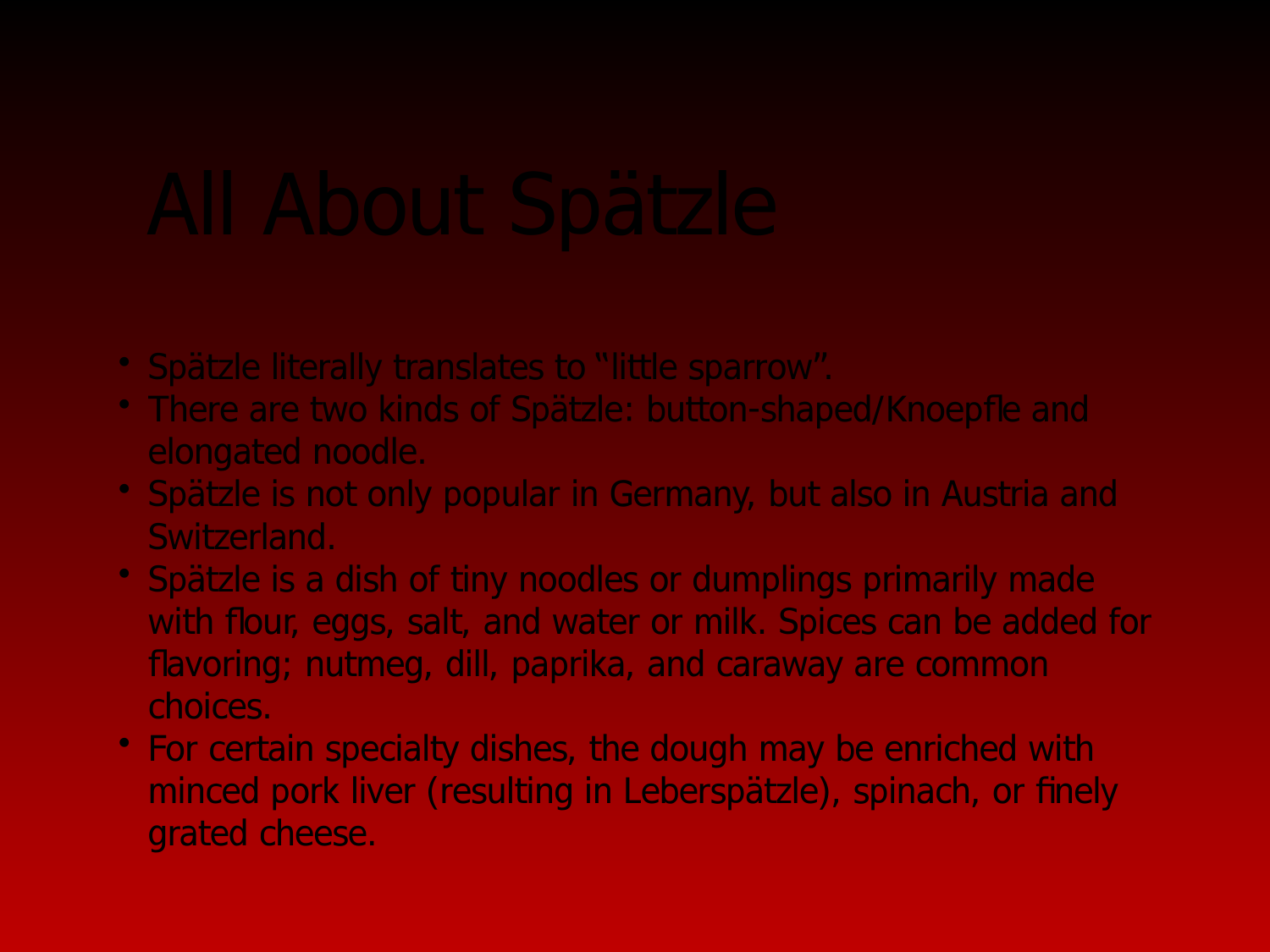

# All About Spätzle
Spätzle literally translates to “little sparrow”.
There are two kinds of Spätzle: button-shaped/Knoepfle and elongated noodle.
Spätzle is not only popular in Germany, but also in Austria and Switzerland.
Spätzle is a dish of tiny noodles or dumplings primarily made with flour, eggs, salt, and water or milk. Spices can be added for flavoring; nutmeg, dill, paprika, and caraway are common choices.
For certain specialty dishes, the dough may be enriched with minced pork liver (resulting in Leberspätzle), spinach, or finely grated cheese.